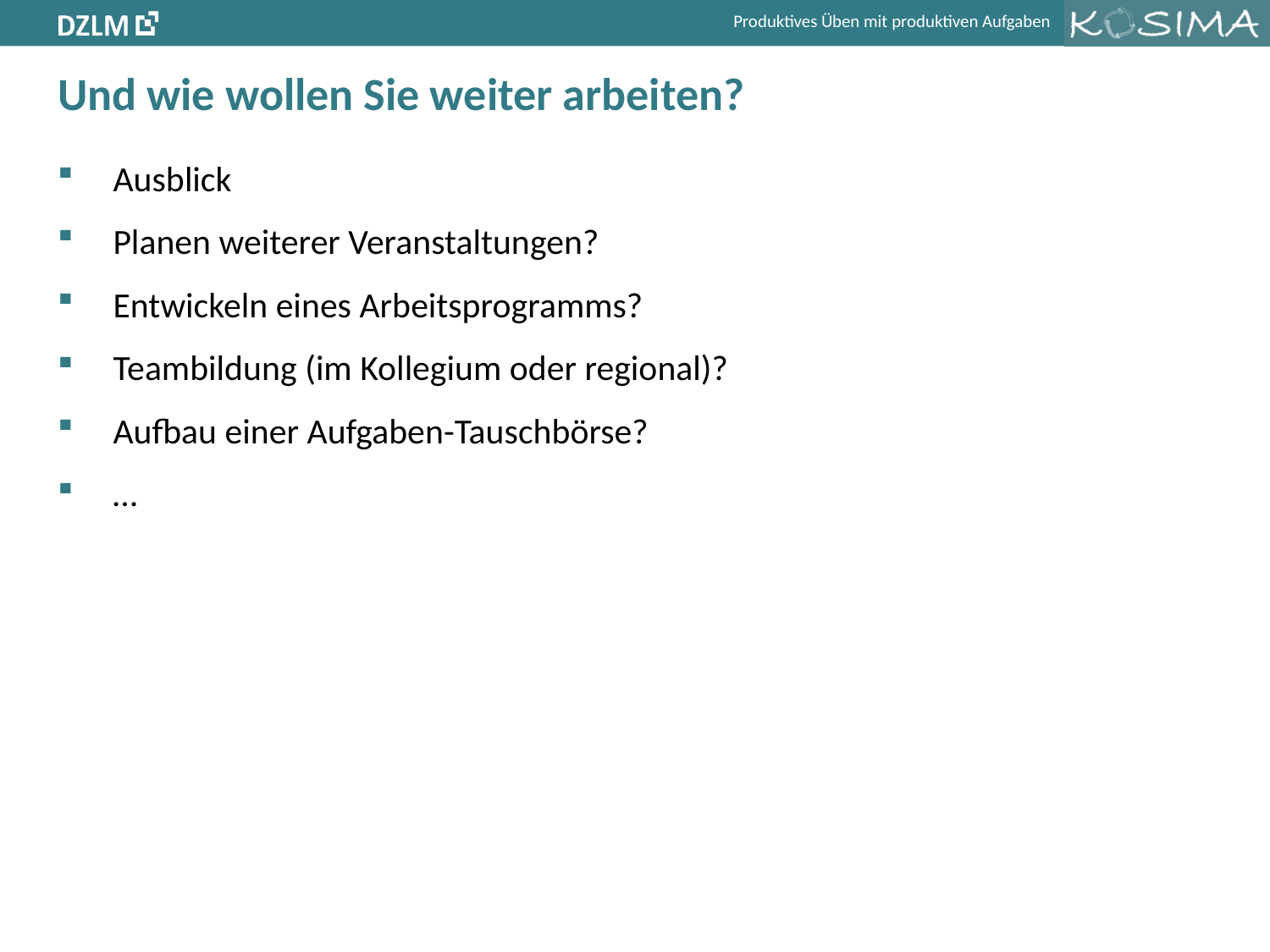

# Und wie wollen Sie weiter arbeiten?
 Ausblick
 Planen weiterer Veranstaltungen?
 Entwickeln eines Arbeitsprogramms?
 Teambildung (im Kollegium oder regional)?
 Aufbau einer Aufgaben-Tauschbörse?
 …